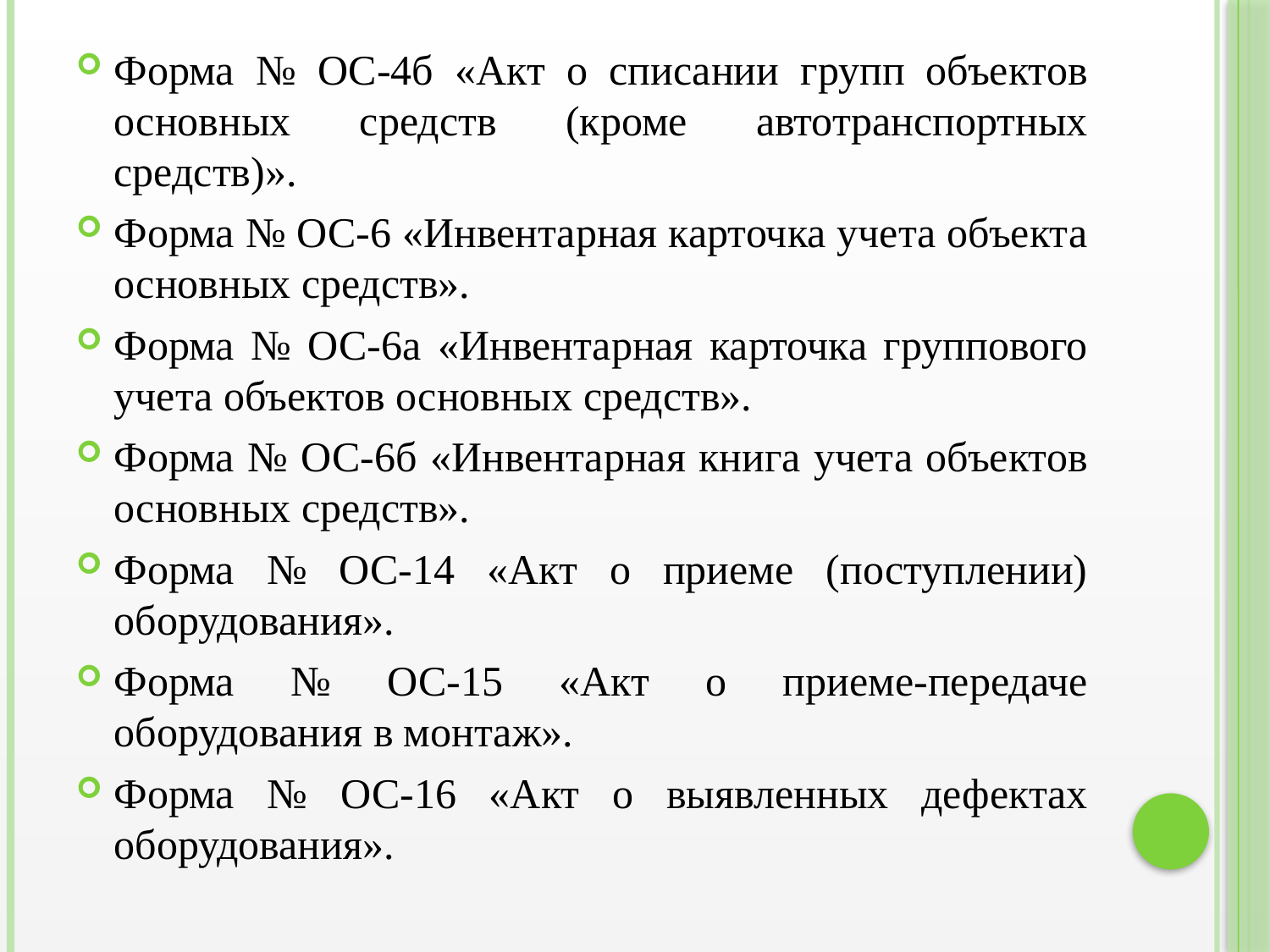

Форма № ОС-4б «Акт о списании групп объектов основных средств (кроме автотранспортных средств)».
Форма № ОС-6 «Инвентарная карточка учета объекта основных средств».
Форма № ОС-6а «Инвентарная карточка группового учета объектов основных средств».
Форма № ОС-6б «Инвентарная книга учета объектов основных средств».
Форма № ОС-14 «Акт о приеме (поступлении) оборудования».
Форма № ОС-15 «Акт о приеме-передаче оборудования в монтаж».
Форма № ОС-16 «Акт о выявленных дефектах оборудования».